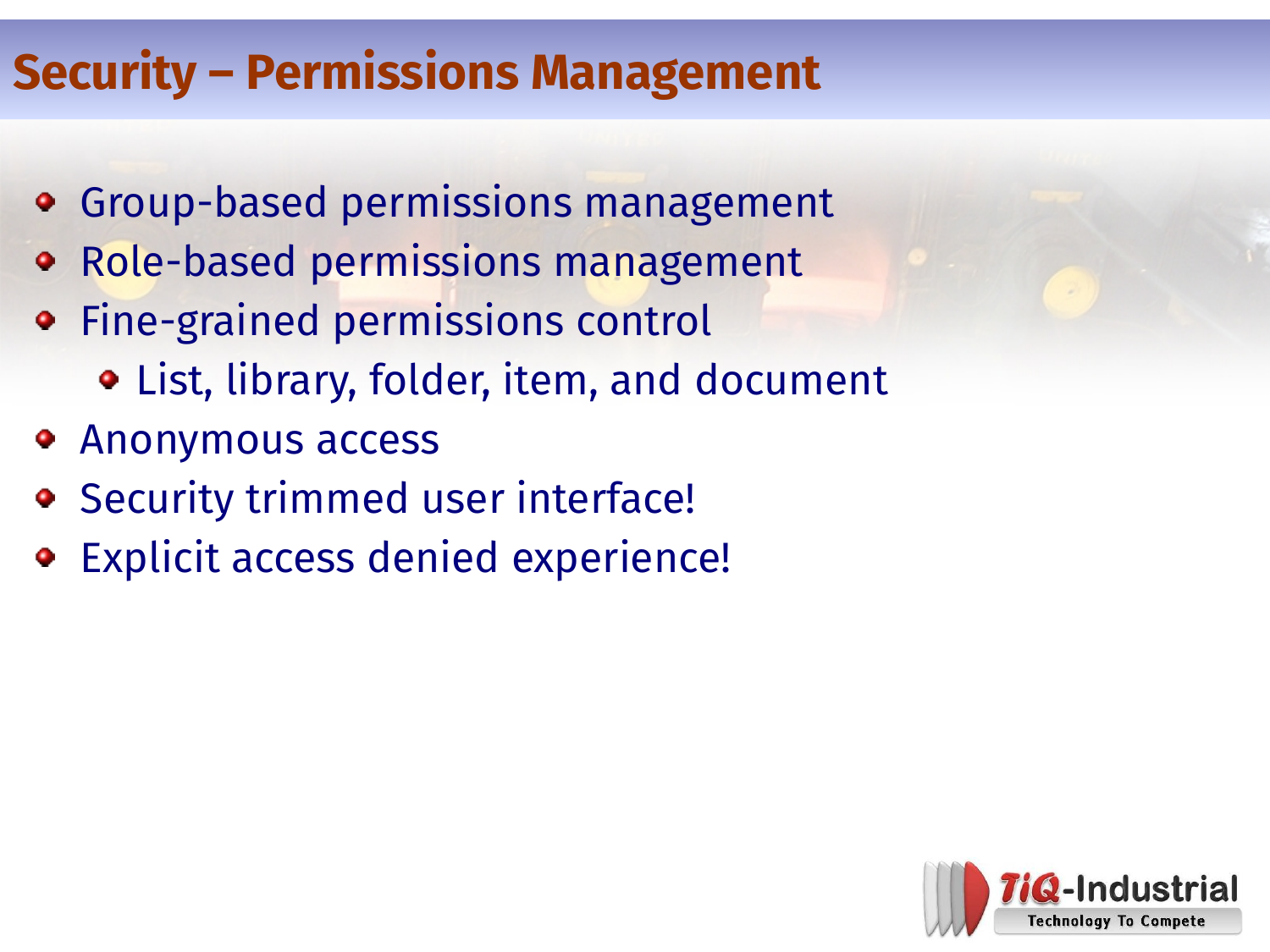

# Security – Permissions Management
Group-based permissions management
Role-based permissions management
Fine-grained permissions control
List, library, folder, item, and document
Anonymous access
Security trimmed user interface!
Explicit access denied experience!